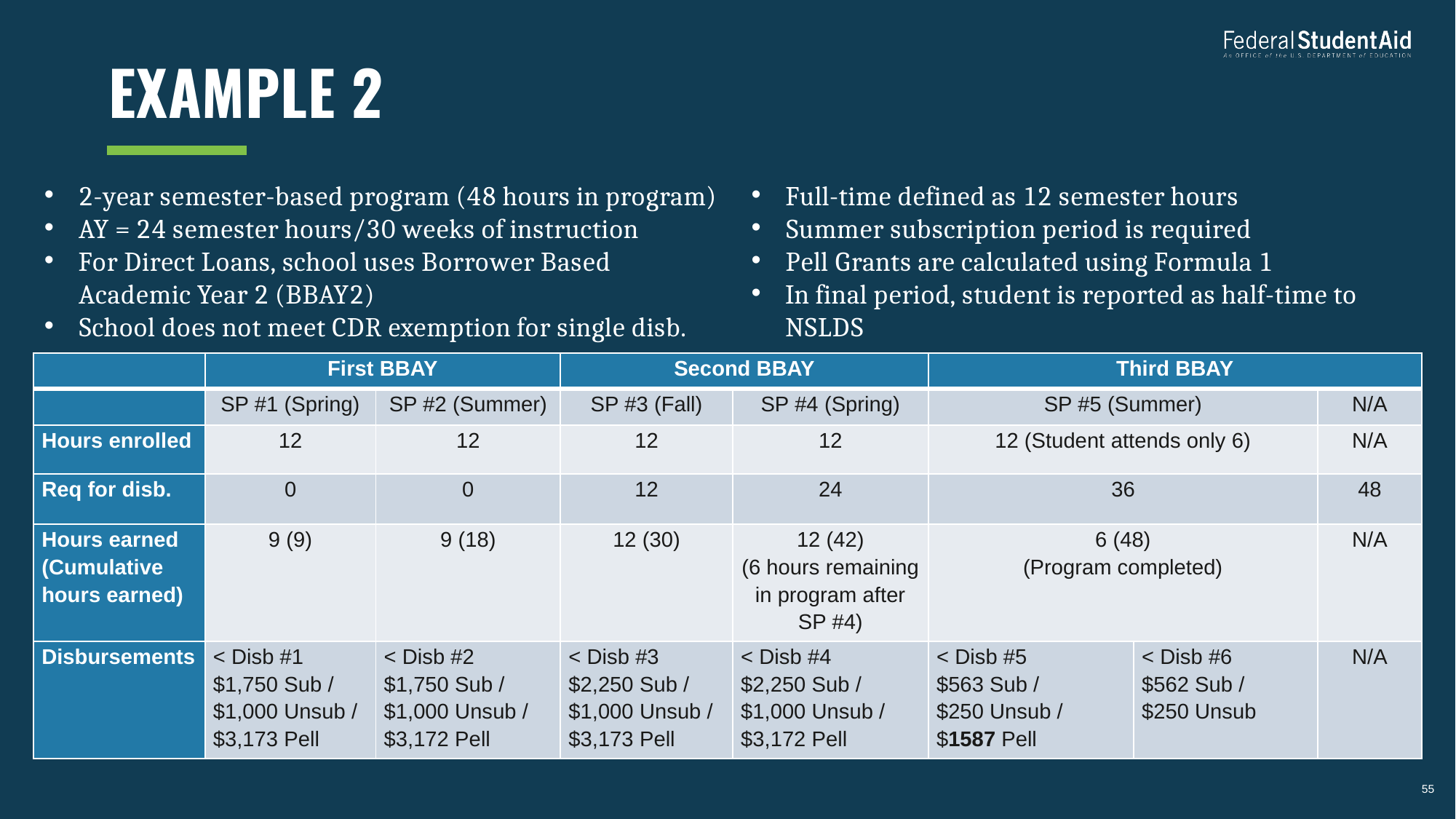

# Example 2
2-year semester-based program (48 hours in program)
AY = 24 semester hours/30 weeks of instruction
For Direct Loans, school uses Borrower Based Academic Year 2 (BBAY2)
School does not meet CDR exemption for single disb.
Full-time defined as 12 semester hours
Summer subscription period is required
Pell Grants are calculated using Formula 1
In final period, student is reported as half-time to NSLDS

|  | First BBAY |  | Second BBAY |  | Third BBAY |  |  |
| --- | --- | --- | --- | --- | --- | --- | --- |
|  | SP #1 (Spring) | SP #2 (Summer) | SP #3 (Fall) | SP #4 (Spring) | SP #5 (Summer) |  | N/A |
| Hours enrolled | 12 | 12 | 12 | 12 | 12 (Student attends only 6) |  | N/A |
| Req for disb. | 0 | 0 | 12 | 24 | 36 |  | 48 |
| Hours earned (Cumulative hours earned) | 9 (9) | 9 (18) | 12 (30) | 12 (42) (6 hours remaining in program after SP #4) | 6 (48) (Program completed) |  | N/A |
| Disbursements | < Disb #1 $1,750 Sub / $1,000 Unsub / $3,173 Pell | < Disb #2 $1,750 Sub / $1,000 Unsub / $3,172 Pell | < Disb #3 $2,250 Sub / $1,000 Unsub / $3,173 Pell | < Disb #4 $2,250 Sub / $1,000 Unsub / $3,172 Pell | < Disb #5 $563 Sub /        $250 Unsub /          $1587 Pell | < Disb #6 $562 Sub / $250 Unsub | N/A |

55